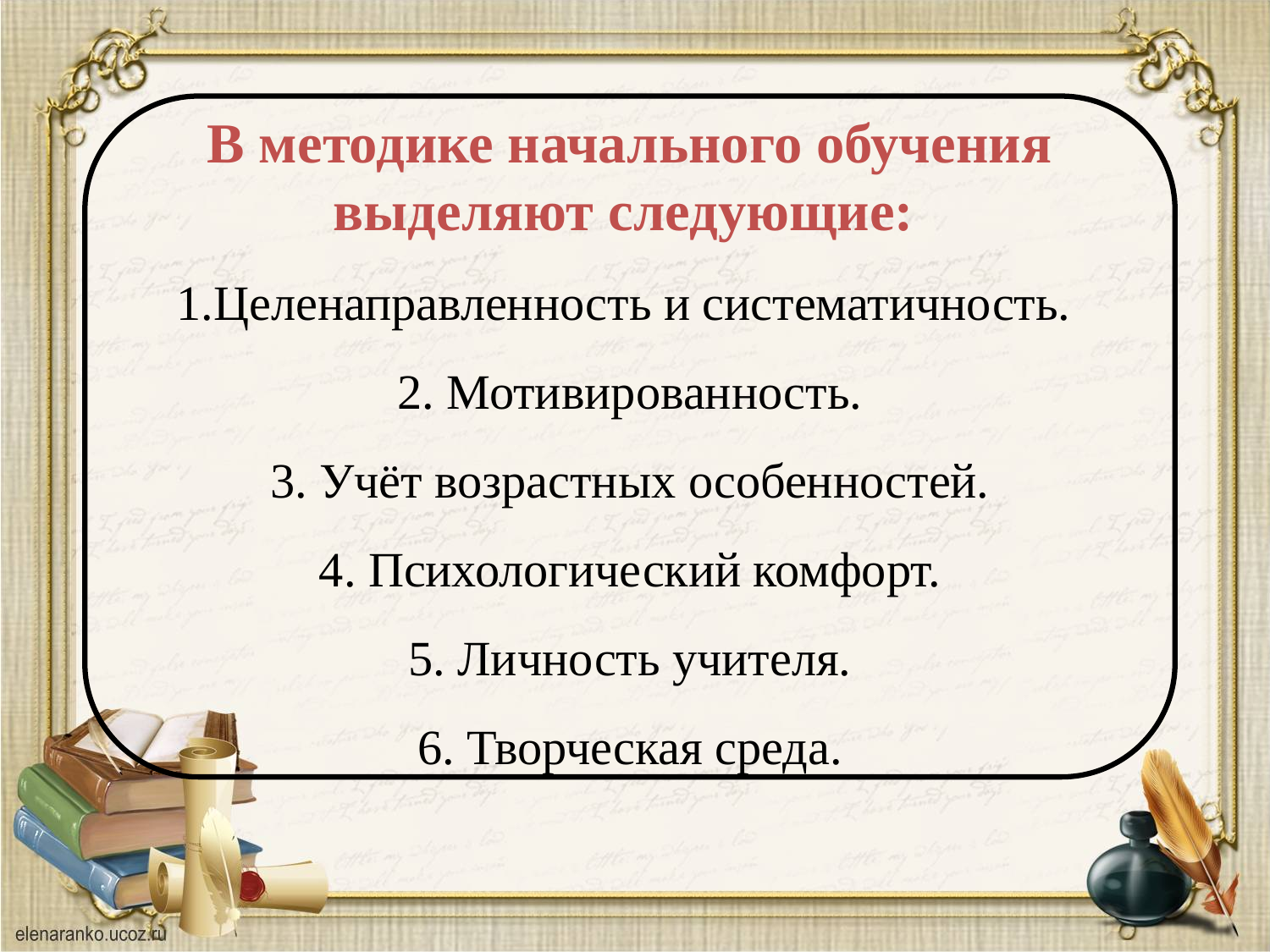

В методике начального обучения выделяют следующие:
1.Целенаправленность и систематичность.
2. Мотивированность.
3. Учёт возрастных особенностей.
4. Психологический комфорт.
5. Личность учителя.
6. Творческая среда.